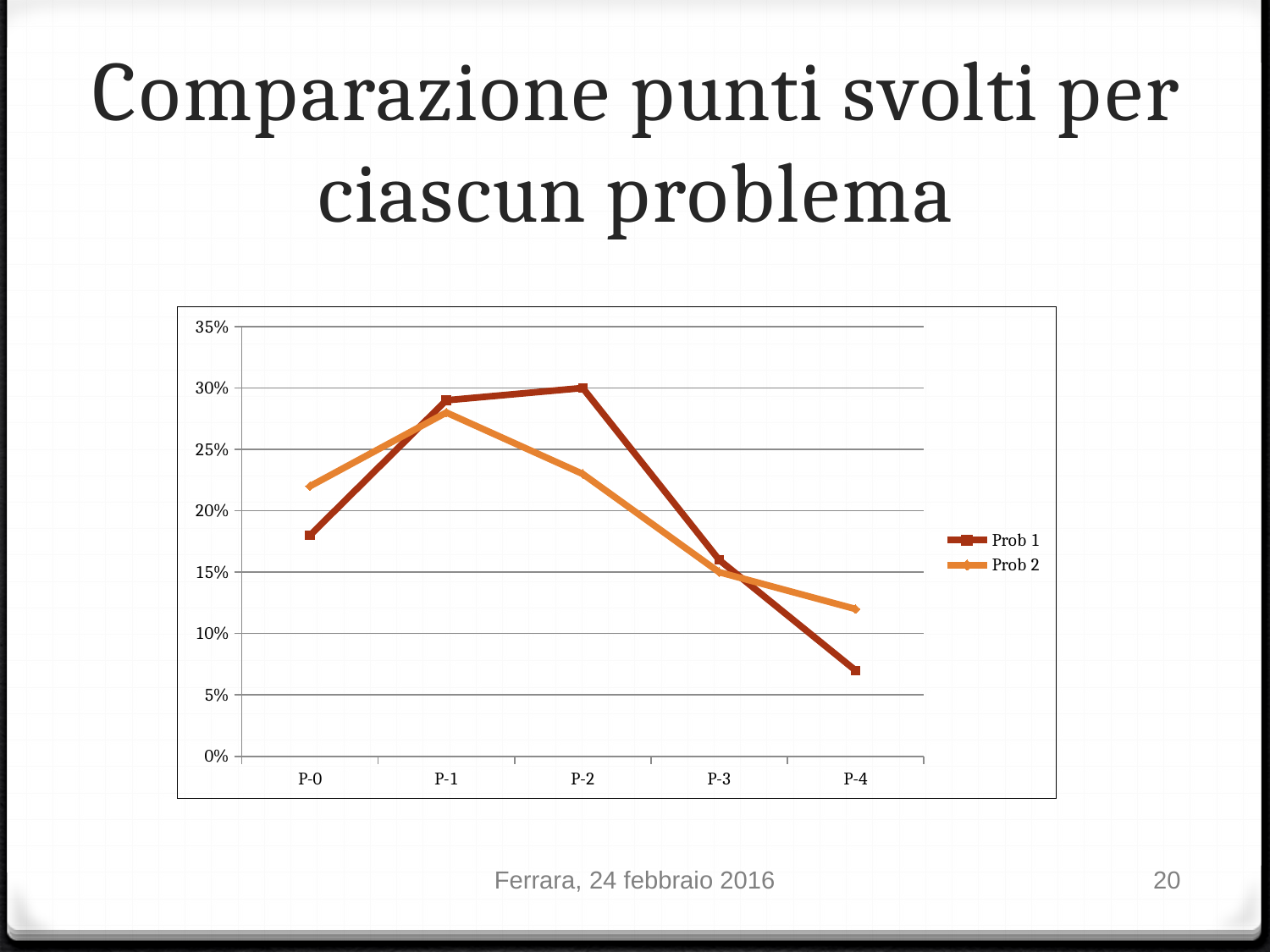

# Comparazione punti svolti per ciascun problema

### Chart

| Category | Prob 1 | Prob 2 |
|---|---|---|
| P-0 | 0.18 | 0.22 |
| P-1 | 0.29 | 0.28 |
| P-2 | 0.3 | 0.23 |
| P-3 | 0.16 | 0.15 |
| P-4 | 0.07 | 0.12 |
Ferrara, 24 febbraio 2016
20